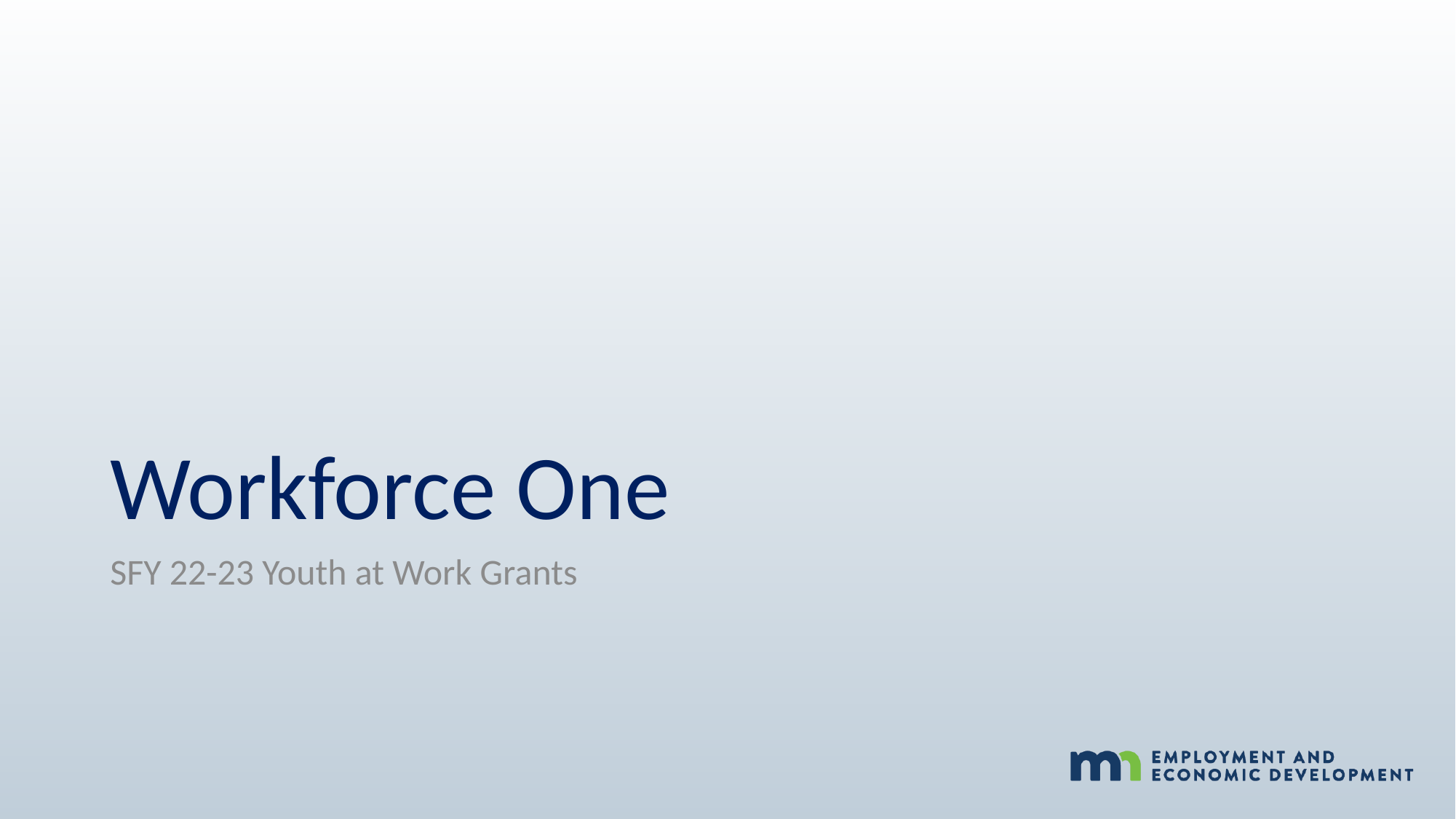

# Workforce One
SFY 22-23 Youth at Work Grants